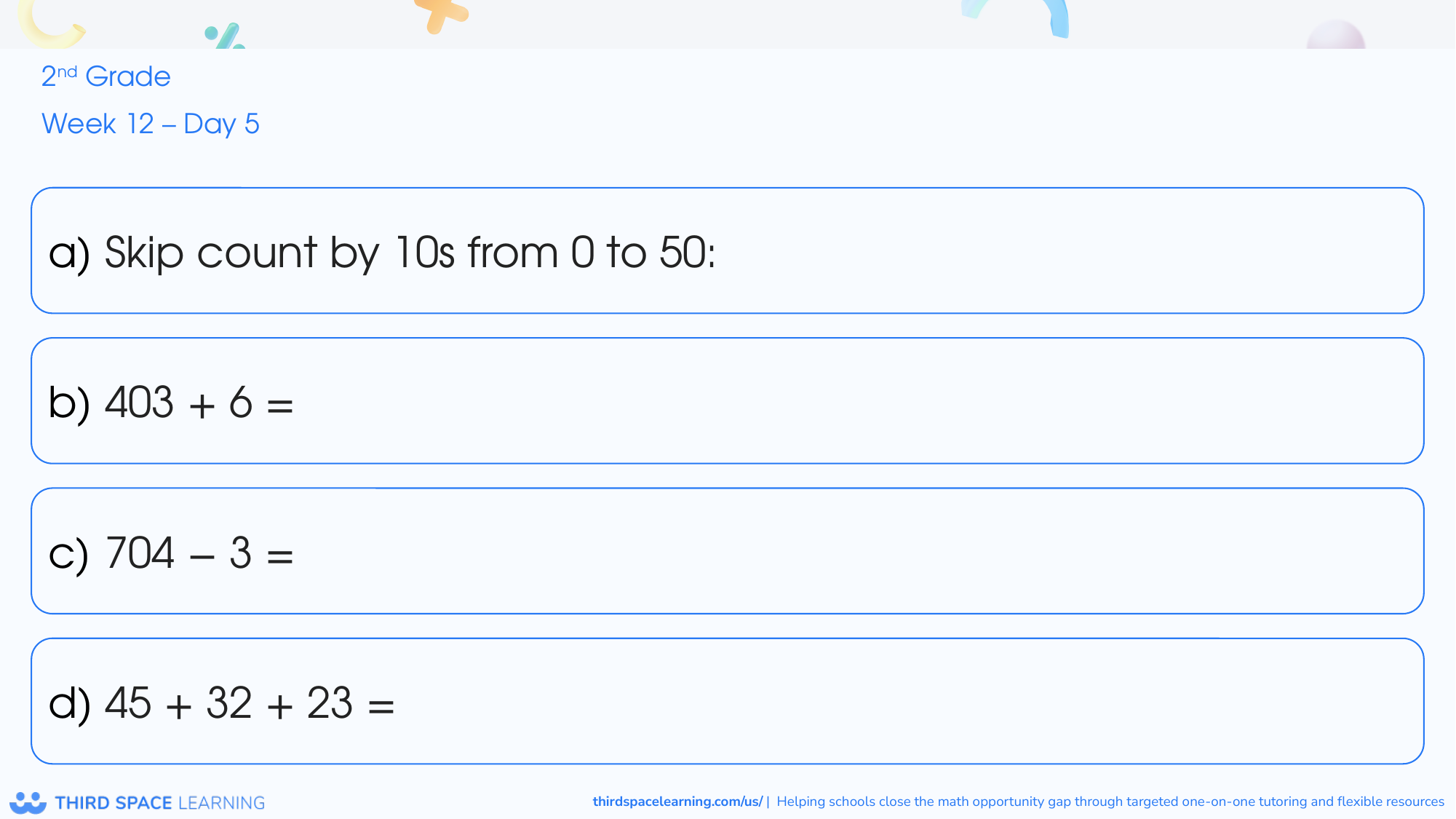

2nd Grade
Week 12 – Day 5
Skip count by 10s from 0 to 50:
403 + 6 =
704 − 3 =
45 + 32 + 23 =